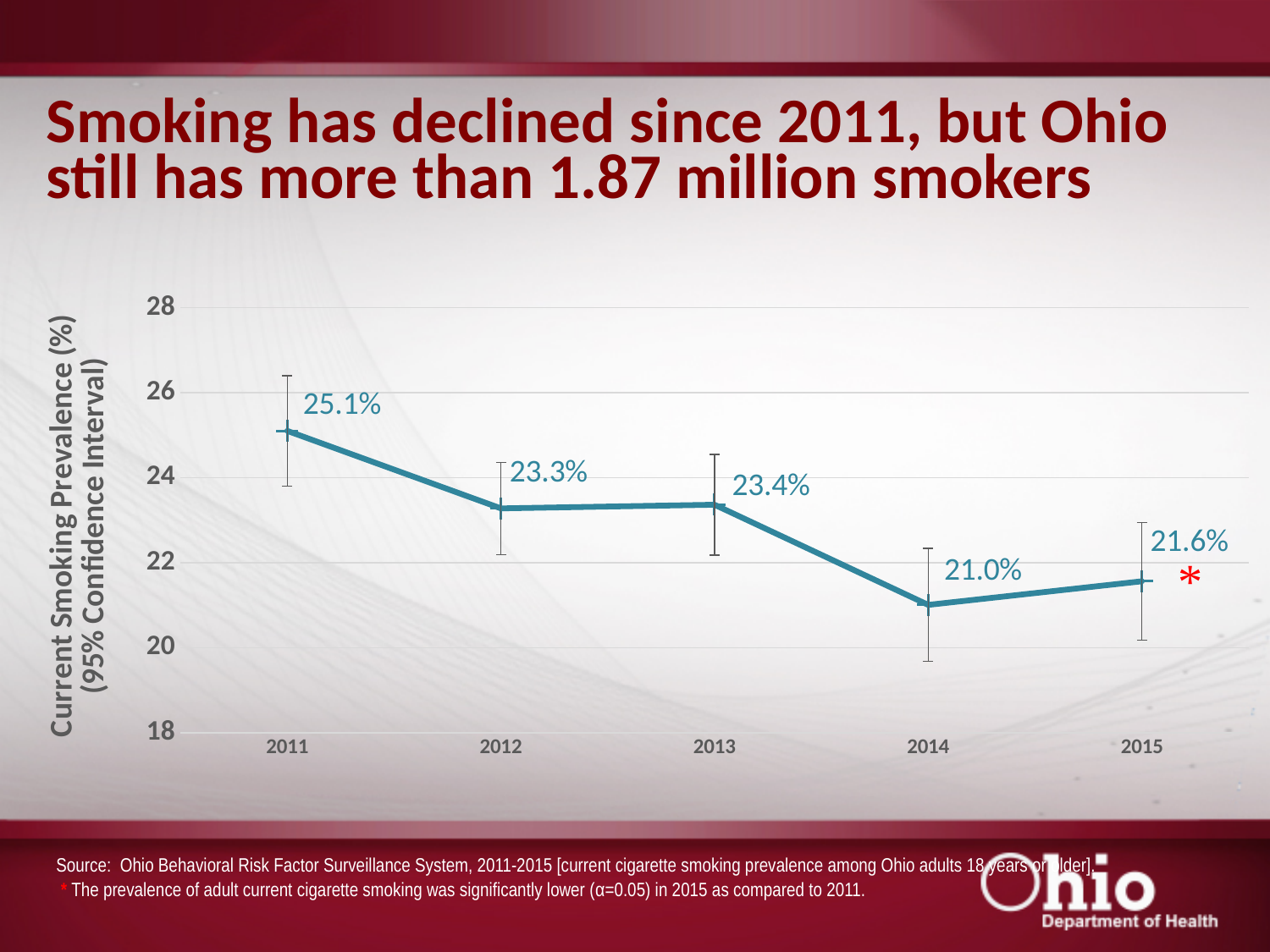

# Smoking has declined since 2011, but Ohio still has more than 1.87 million smokers

### Chart

| Category | Smoking Prevalence |
|---|---|
| 2011 | 25.1 |
| 2012 | 23.2763 |
| 2013 | 23.3621 |
| 2014 | 21.0074 |
| 2015 | 21.5619 |
Source:  Ohio Behavioral Risk Factor Surveillance System, 2011-2015 [current cigarette smoking prevalence among Ohio adults 18 years or older].  * The prevalence of adult current cigarette smoking was significantly lower (α=0.05) in 2015 as compared to 2011.